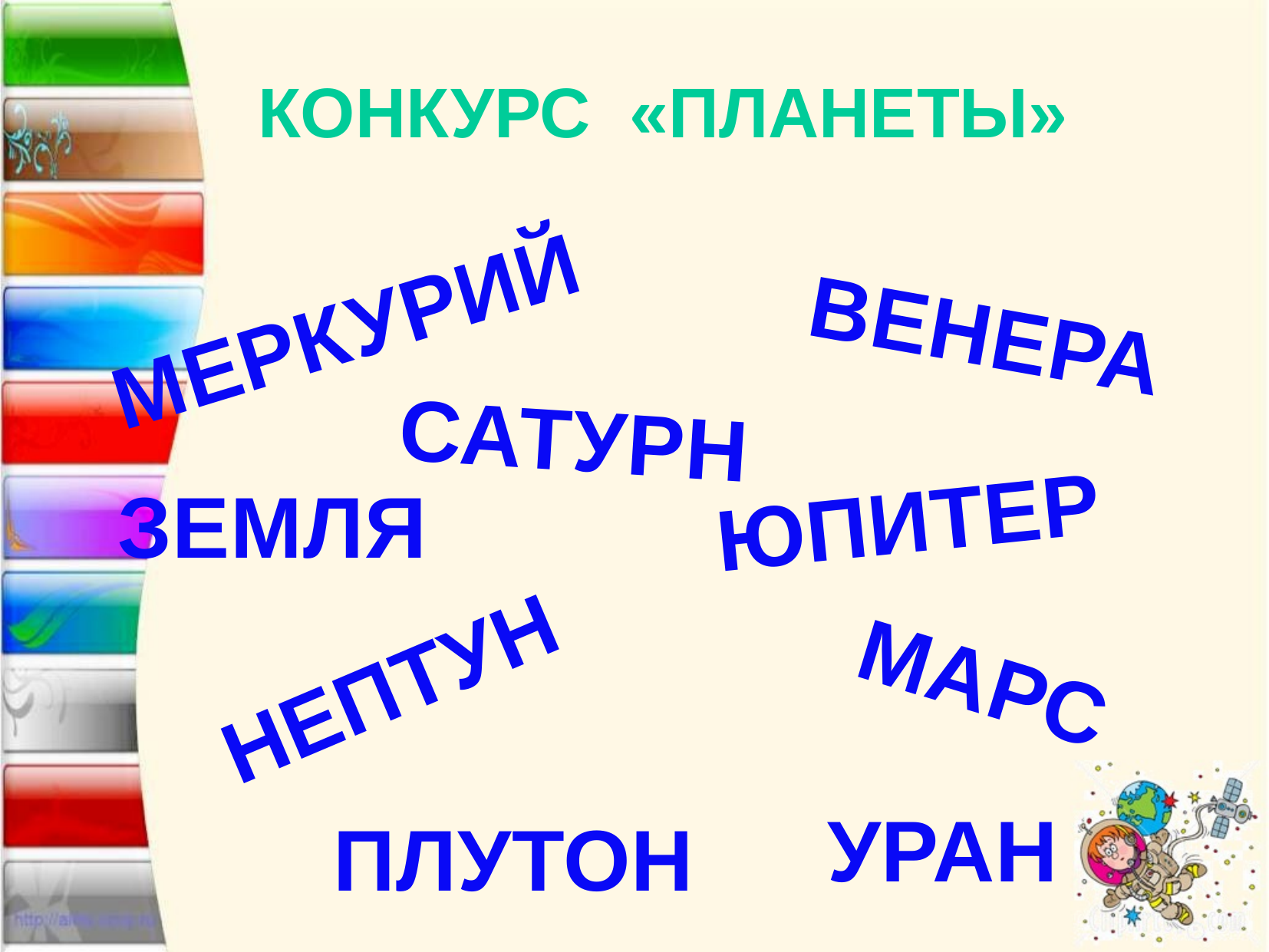

# КОНКУРС  «ПЛАНЕТЫ»

МЕРКУРИЙ
ВЕНЕРА
САТУРН
ЮПИТЕР
ЗЕМЛЯ
МАРС
НЕПТУН
УРАН
ПЛУТОН